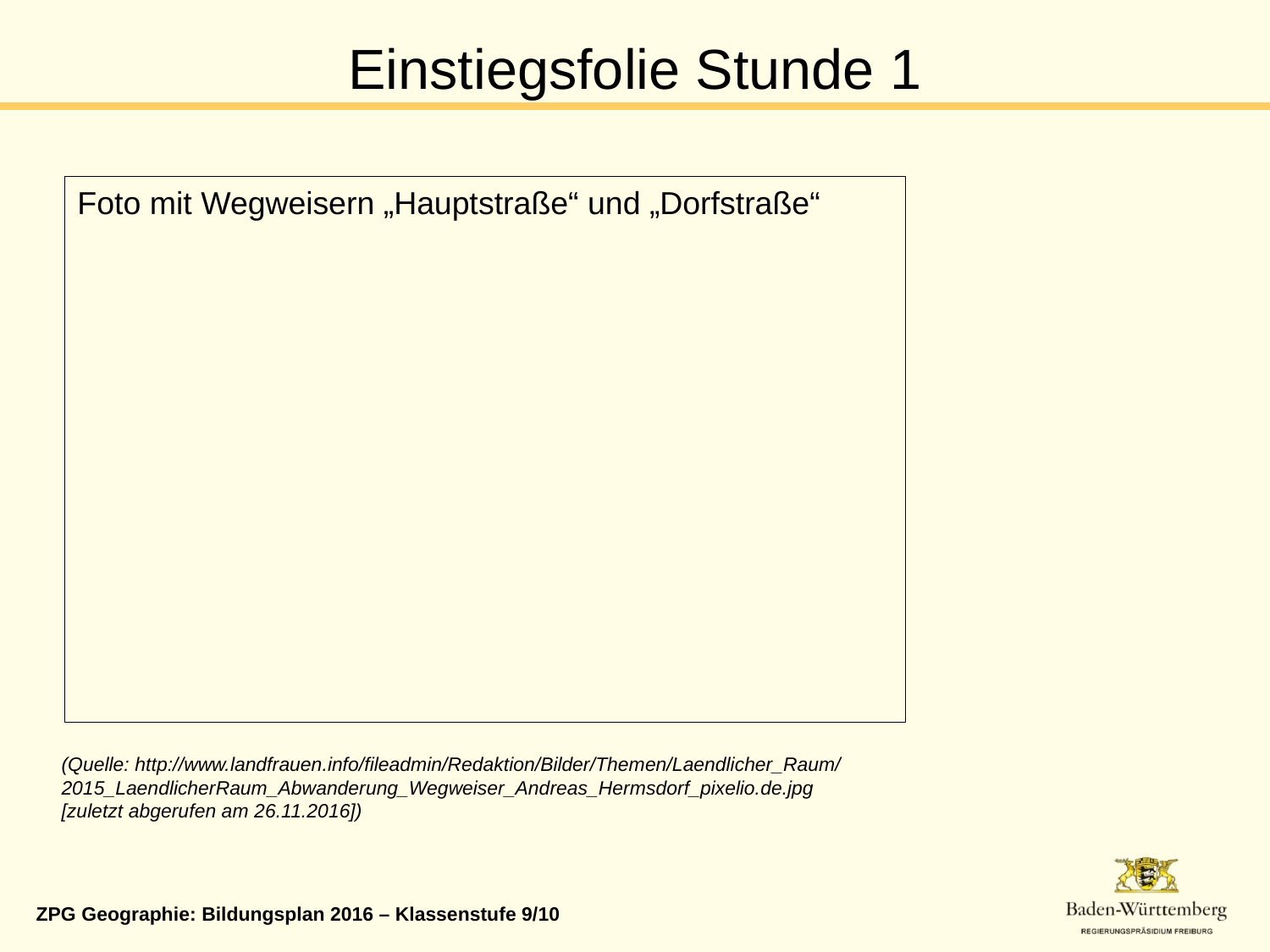

# Einstiegsfolie Stunde 1
Foto mit Wegweisern „Hauptstraße“ und „Dorfstraße“

(Quelle: http://www.landfrauen.info/fileadmin/Redaktion/Bilder/Themen/Laendlicher_Raum/
2015_LaendlicherRaum_Abwanderung_Wegweiser_Andreas_Hermsdorf_pixelio.de.jpg
[zuletzt abgerufen am 26.11.2016])